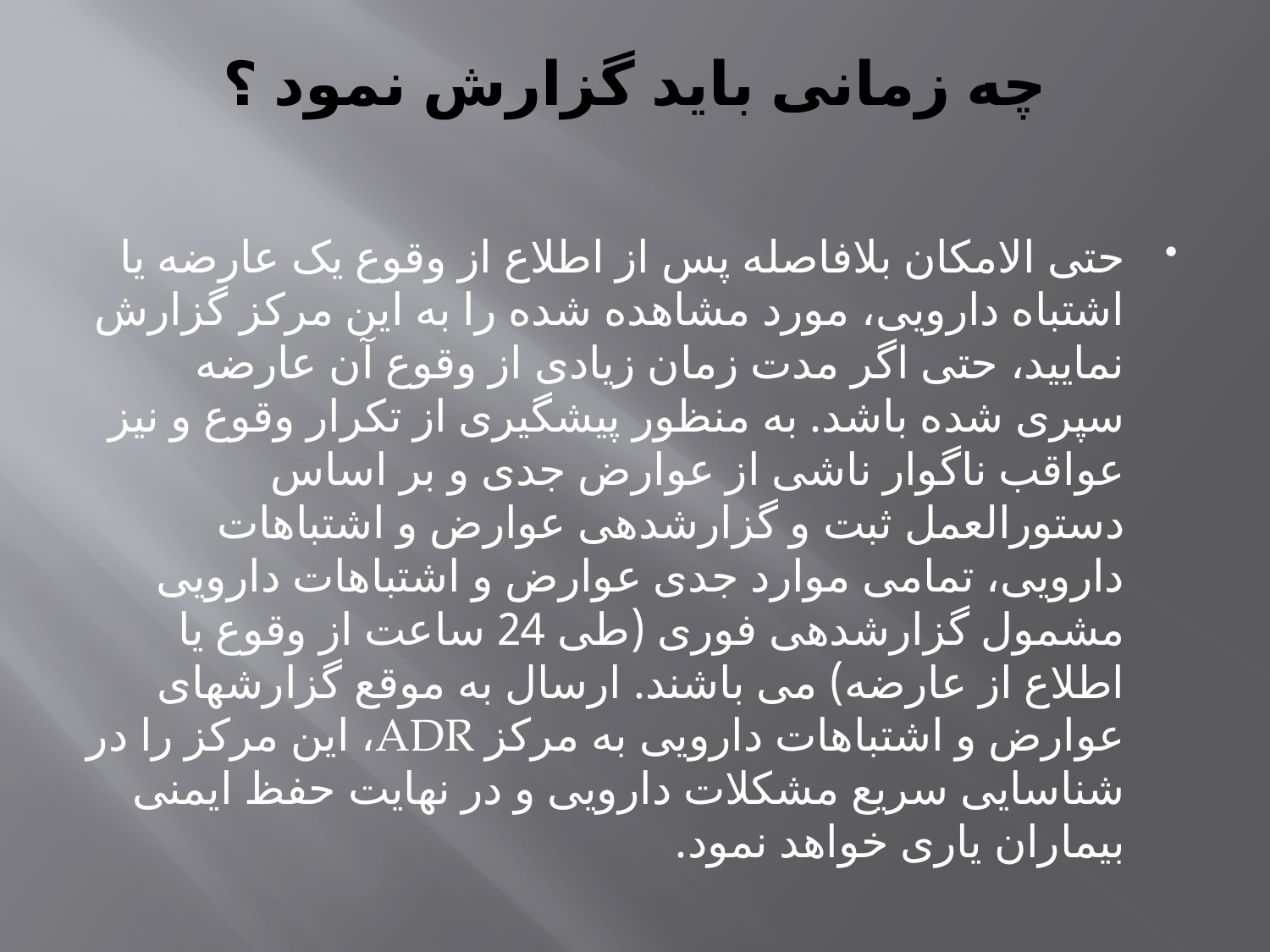

# چه زمانی باید گزارش نمود ؟
حتی الامکان بلافاصله پس از اطلاع از وقوع یک عارضه یا اشتباه دارویی، مورد مشاهده شده را به این مرکز گزارش نمایید، حتی اگر مدت زمان زیادی از وقوع آن عارضه سپری شده باشد. به منظور پیشگیری از تکرار وقوع و نیز عواقب ناگوار ناشی از عوارض جدی و بر اساس دستورالعمل ثبت و گزارشدهی عوارض و اشتباهات دارویی، تمامی موارد جدی عوارض و اشتباهات دارویی مشمول گزارشدهی فوری (طی 24 ساعت از وقوع یا اطلاع از عارضه) می باشند. ارسال به موقع گزارشهای عوارض و اشتباهات دارویی به مرکز ADR، این مرکز را در شناسایی سریع مشکلات دارویی و در نهایت حفظ ایمنی بیماران یاری خواهد نمود.